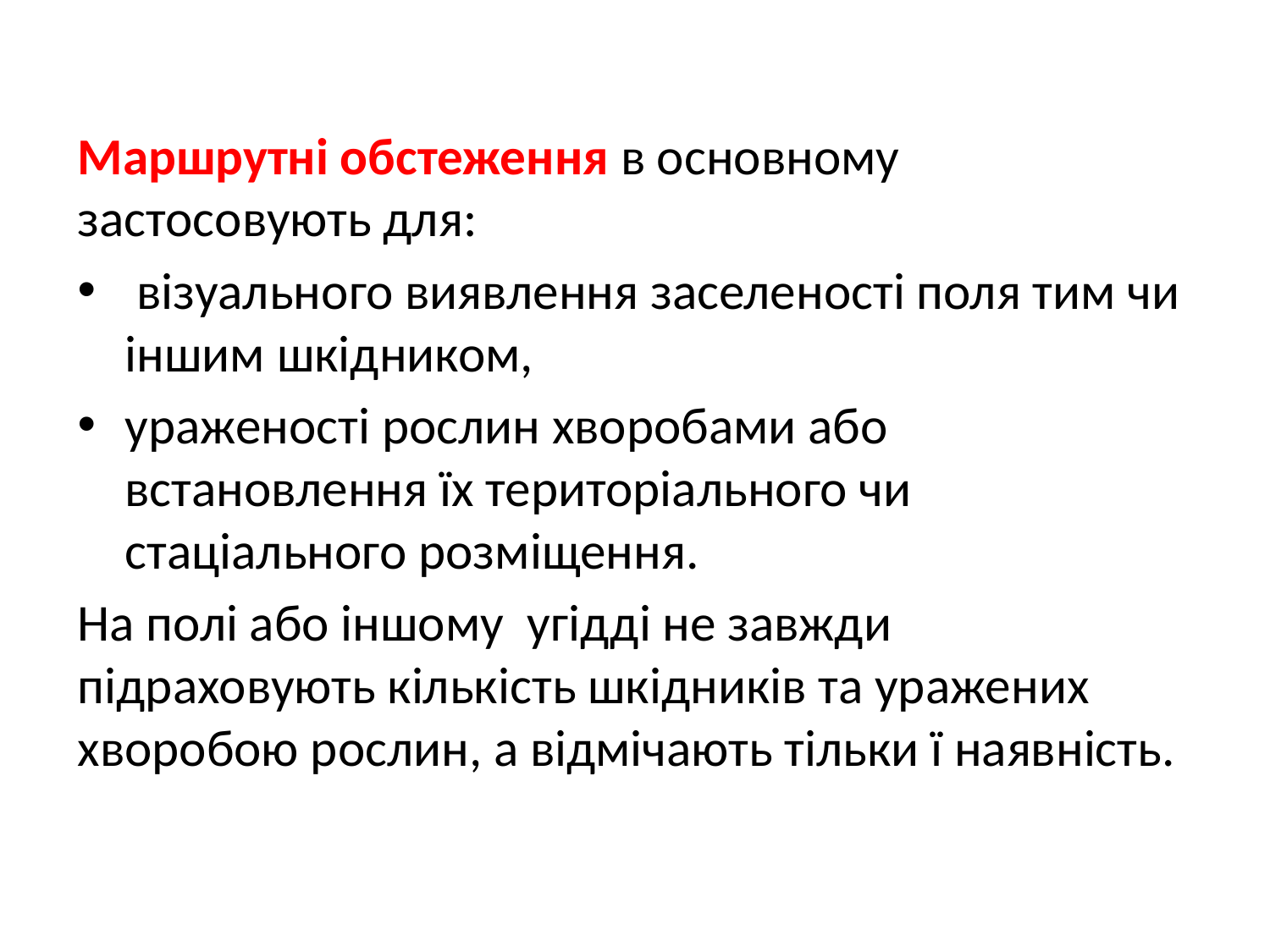

Маршрутні обстеження в основному застосовують для:
 візуального виявлення заселеності поля тим чи іншим шкідником,
ураженості рослин хворобами або встановлення їх територіального чи стаціального розміщення.
На полі або іншому  угідді не завжди підраховують кількість шкідників та уражених хворобою рослин, а відмічають тільки ї наявність.